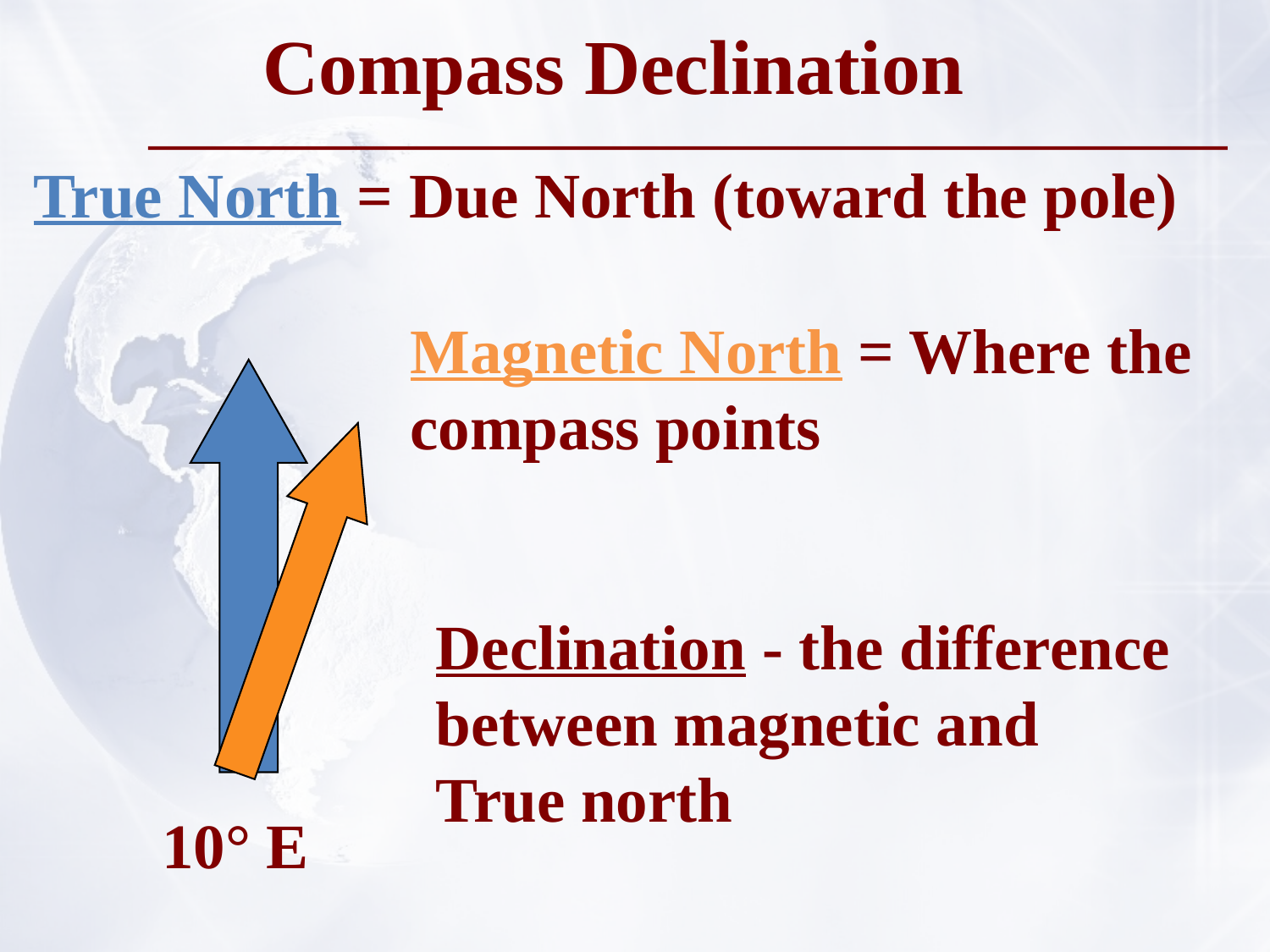

Compass Declination
True North = Due North (toward the pole)

Magnetic North = Where the compass points

Declination - the difference
between magnetic and
True north
10° E